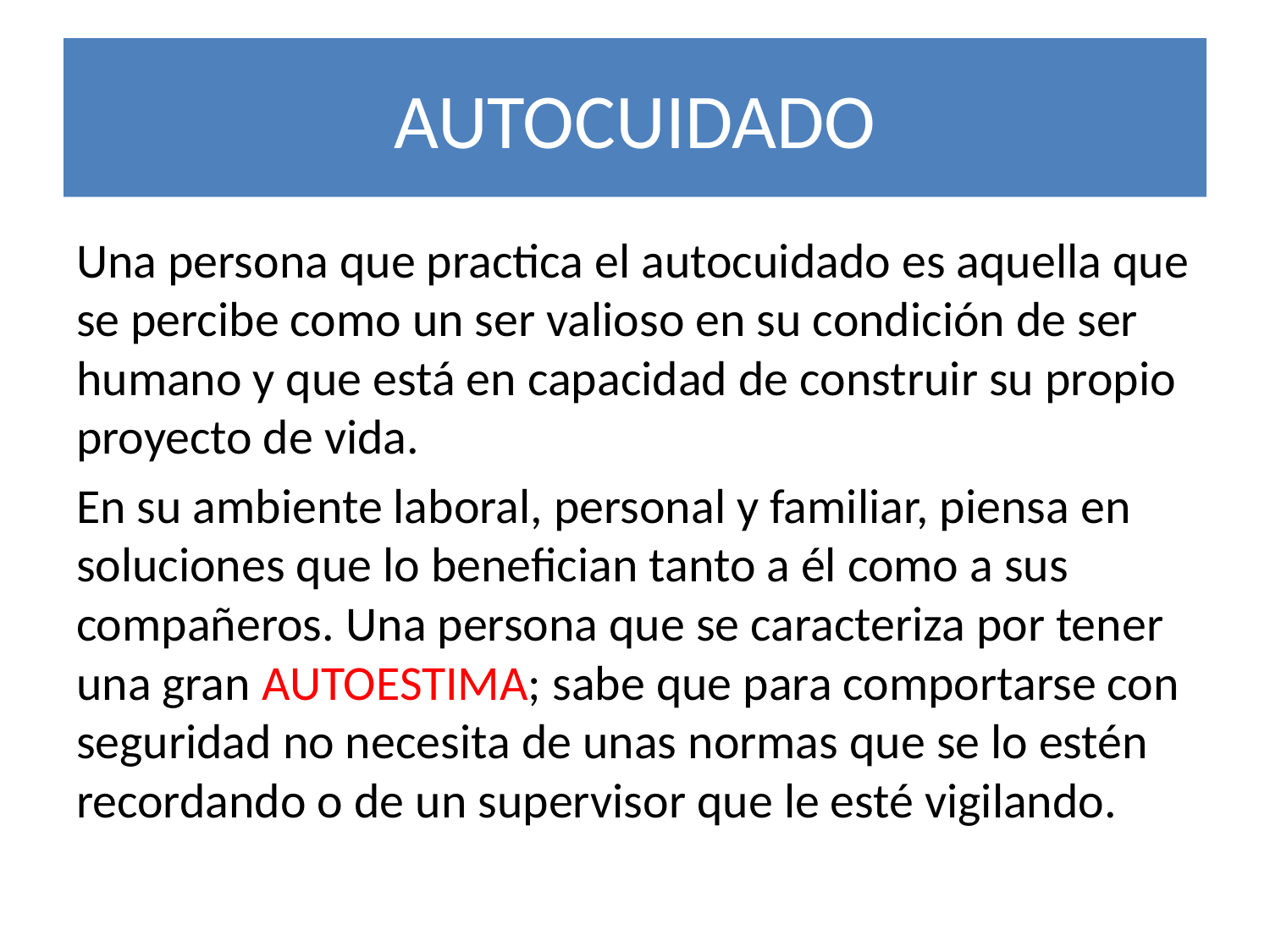

# AUTOCUIDADO
Una persona que practica el autocuidado es aquella que se percibe como un ser valioso en su condición de ser humano y que está en capacidad de construir su propio proyecto de vida.
En su ambiente laboral, personal y familiar, piensa en soluciones que lo benefician tanto a él como a sus compañeros. Una persona que se caracteriza por tener una gran AUTOESTIMA; sabe que para comportarse con seguridad no necesita de unas normas que se lo estén recordando o de un supervisor que le esté vigilando.